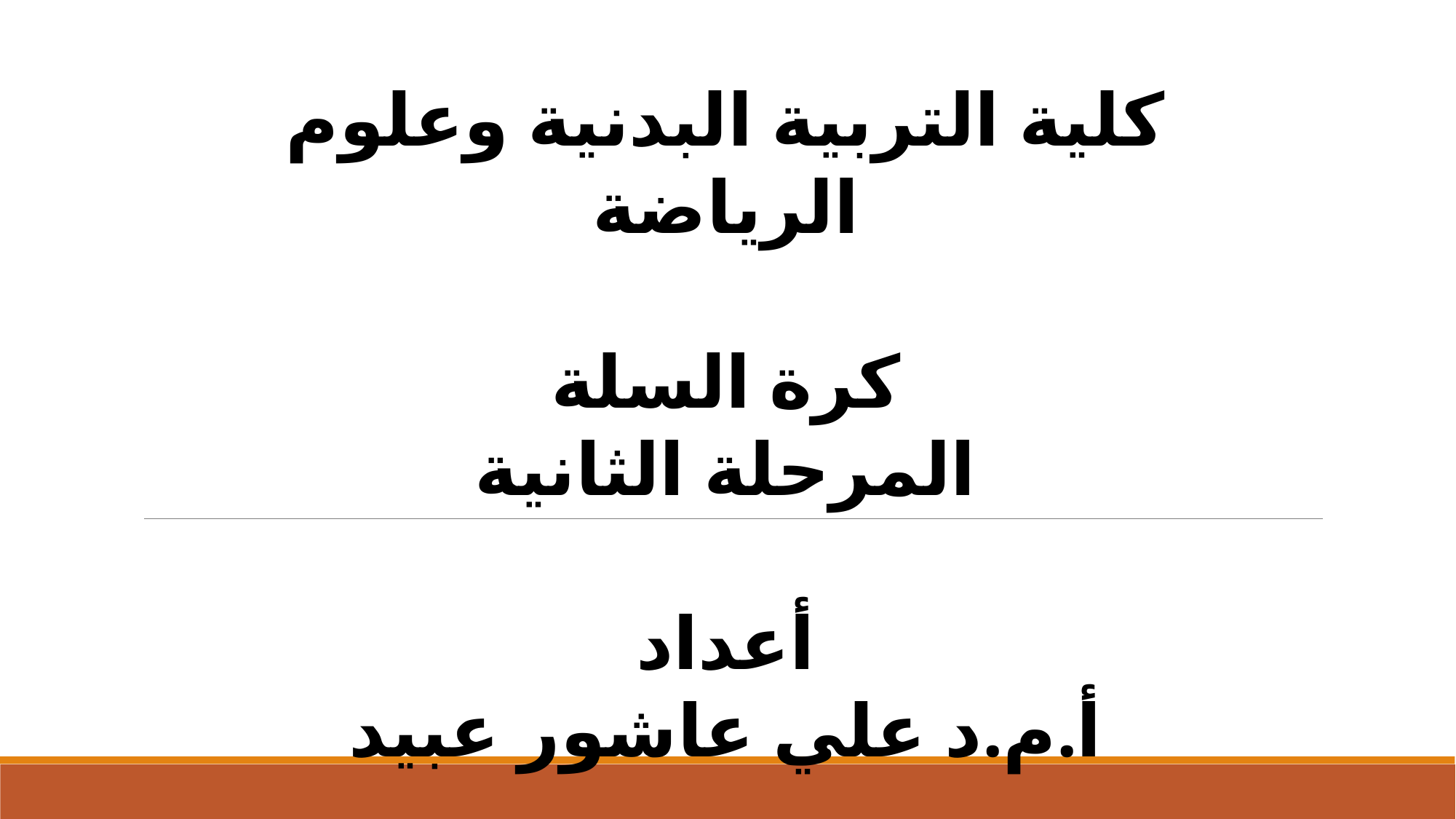

كلية التربية البدنية وعلوم الرياضة

كرة السلة
المرحلة الثانية

أعداد
أ.م.د علي عاشور عبيد